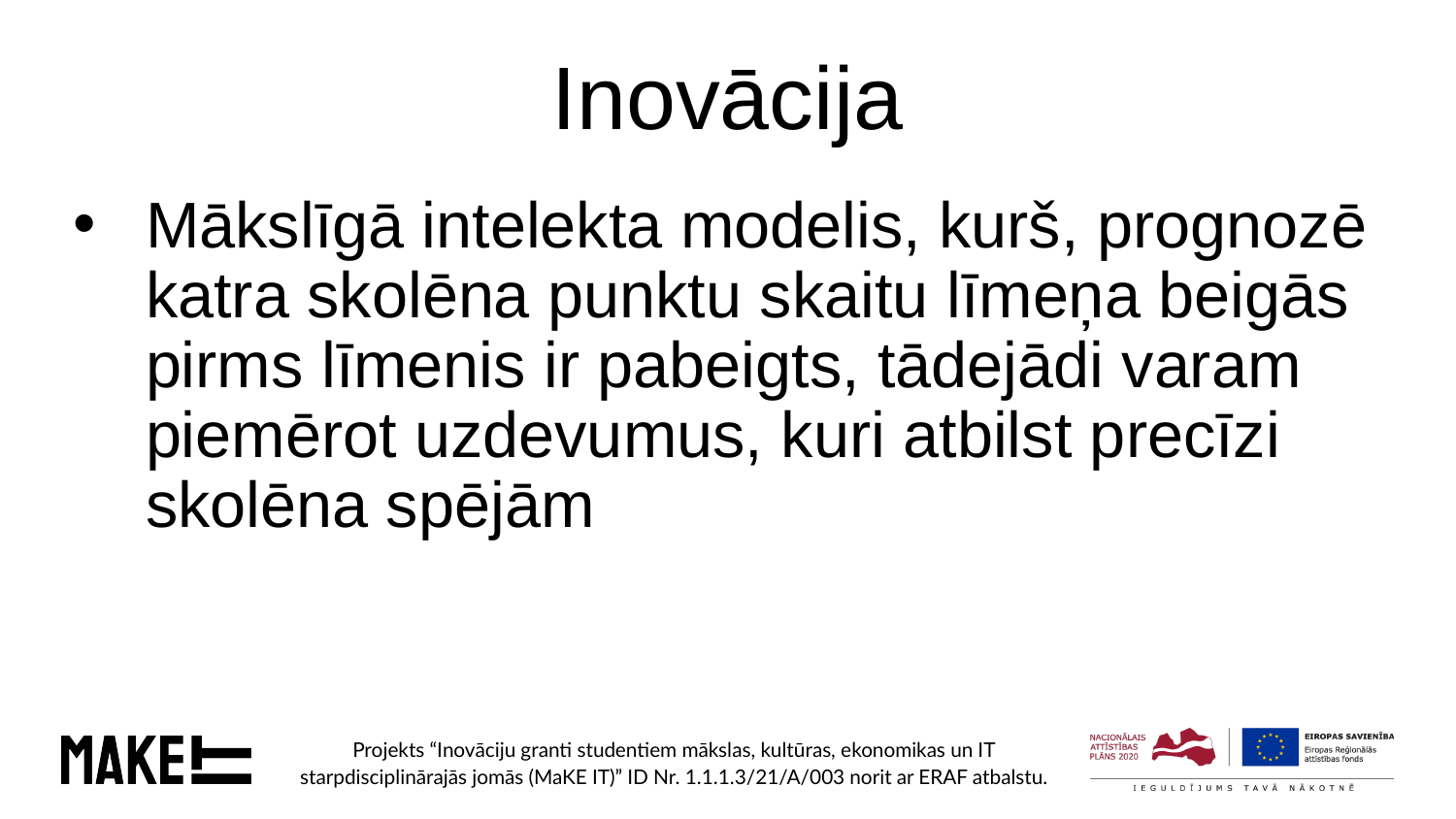

# Inovācija
Par projektu īsumā
Mākslīgā intelekta modelis, kurš, prognozē katra skolēna punktu skaitu līmeņa beigās pirms līmenis ir pabeigts, tādejādi varam piemērot uzdevumus, kuri atbilst precīzi skolēna spējām